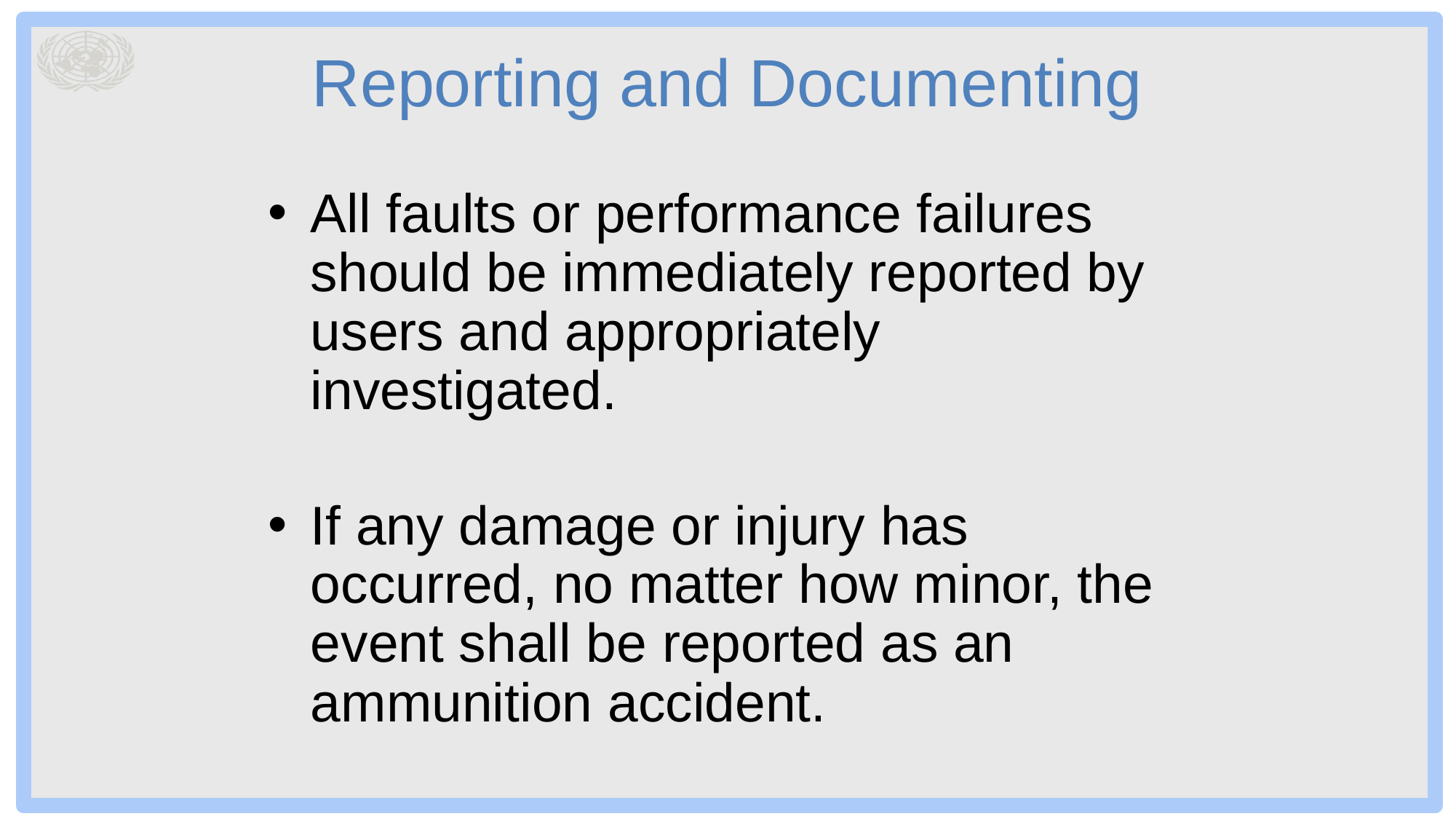

# Reporting and Documenting
All faults or performance failures should be immediately reported by users and appropriately investigated.

If any damage or injury has occurred, no matter how minor, the event shall be reported as an ammunition accident.